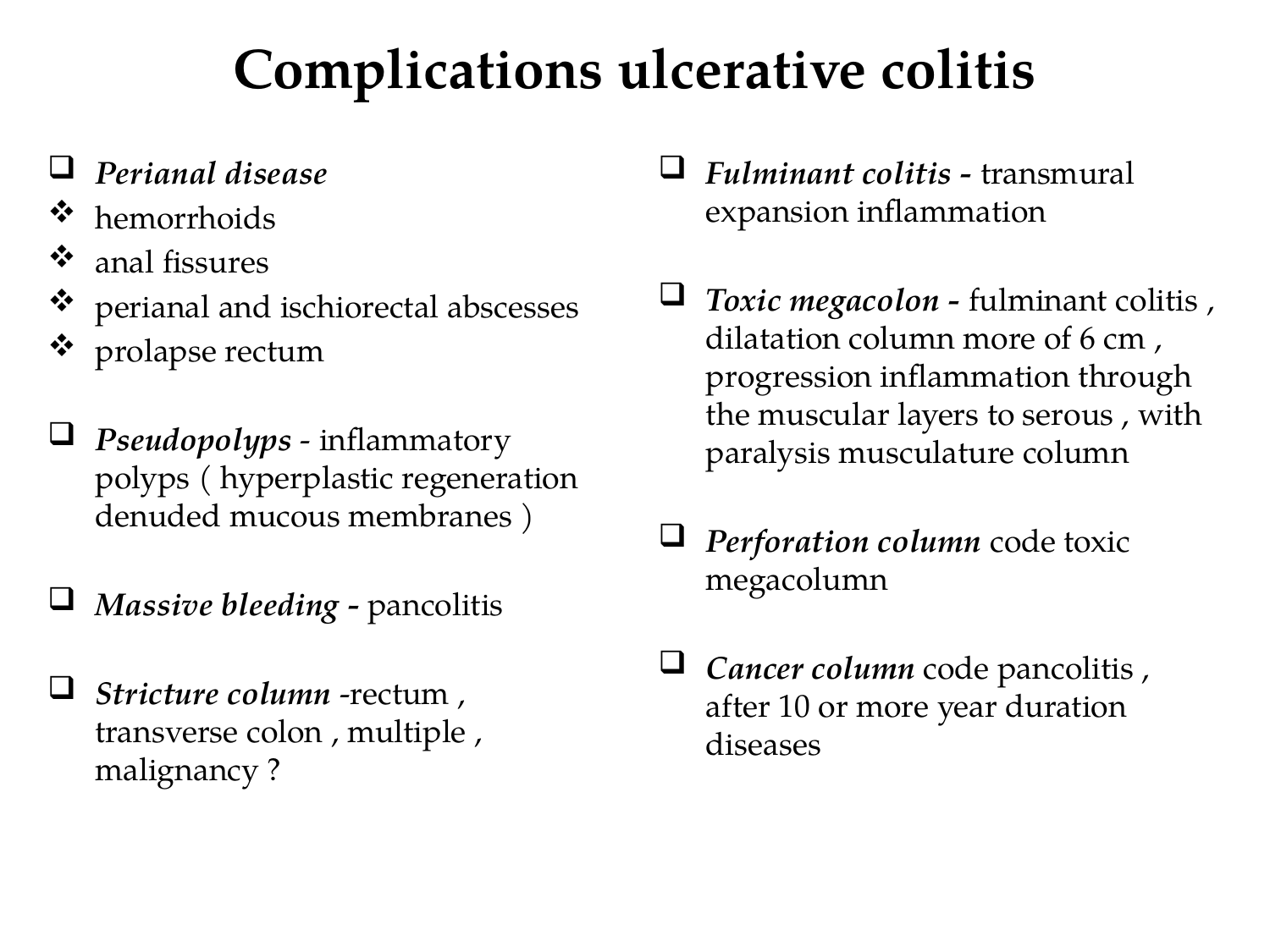

# Complications ulcerative colitis
Perianal disease
hemorrhoids
anal fissures
perianal and ischiorectal abscesses
prolapse rectum

Pseudopolyps - inflammatory polyps ( hyperplastic regeneration  denuded mucous membranes )

Massive bleeding - pancolitis

Stricture column -rectum , transverse colon , multiple , malignancy ?

Fulminant colitis - transmural expansion inflammation

Toxic megacolon - fulminant colitis , dilatation column more of 6 cm , progression inflammation through the muscular layers to serous , with paralysis musculature column

Perforation column code toxic megacolumn

Cancer column code pancolitis , after 10 or more year duration diseases